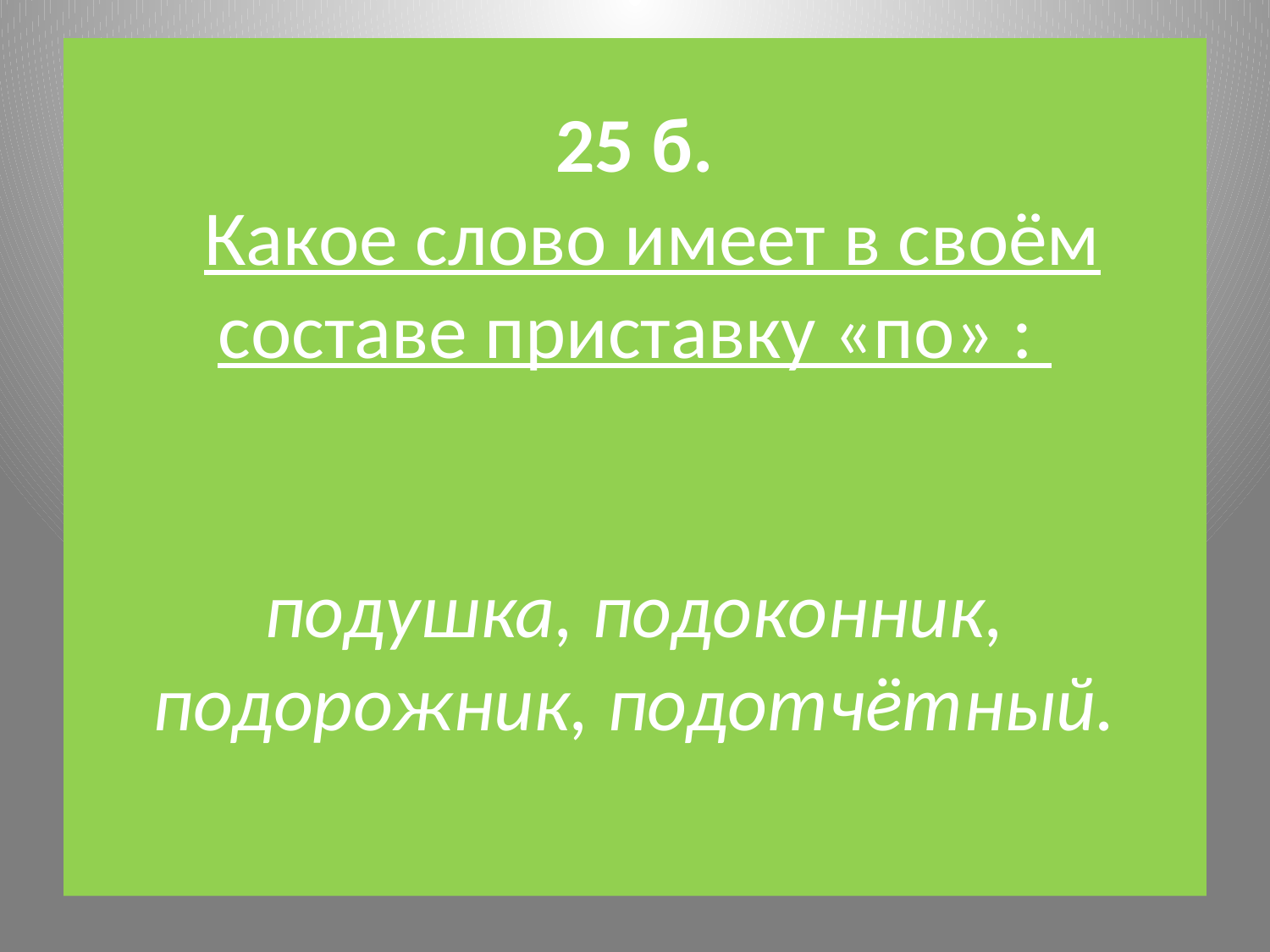

# 25 б. Какое слово имеет в своём составе приставку «по» : подушка, подоконник, подорожник, подотчётный.